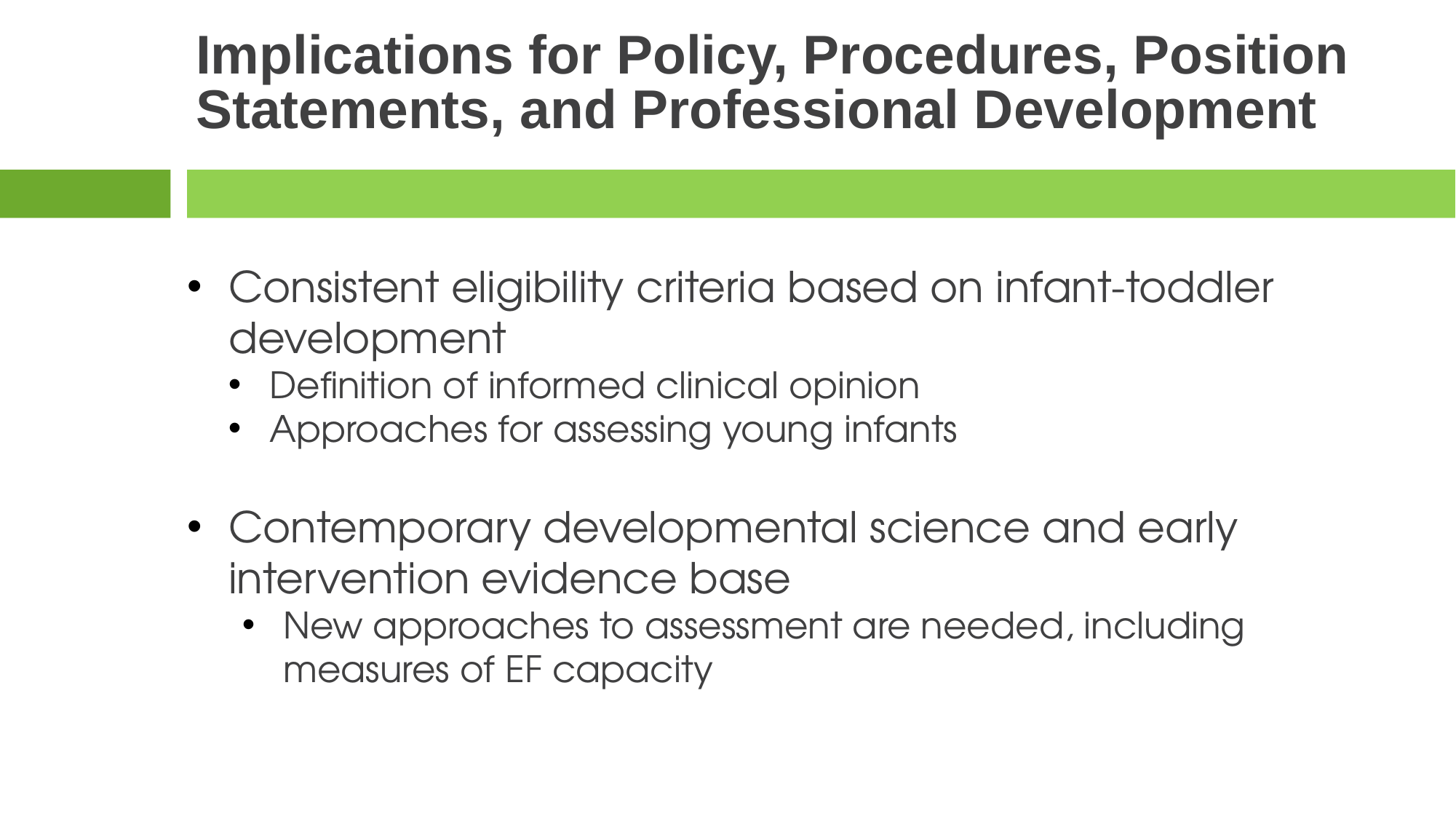

# Implications for Policy, Procedures, Position Statements, and Professional Development
Consistent eligibility criteria based on infant-toddler development
Definition of informed clinical opinion
Approaches for assessing young infants
Contemporary developmental science and early intervention evidence base
New approaches to assessment are needed, including measures of EF capacity